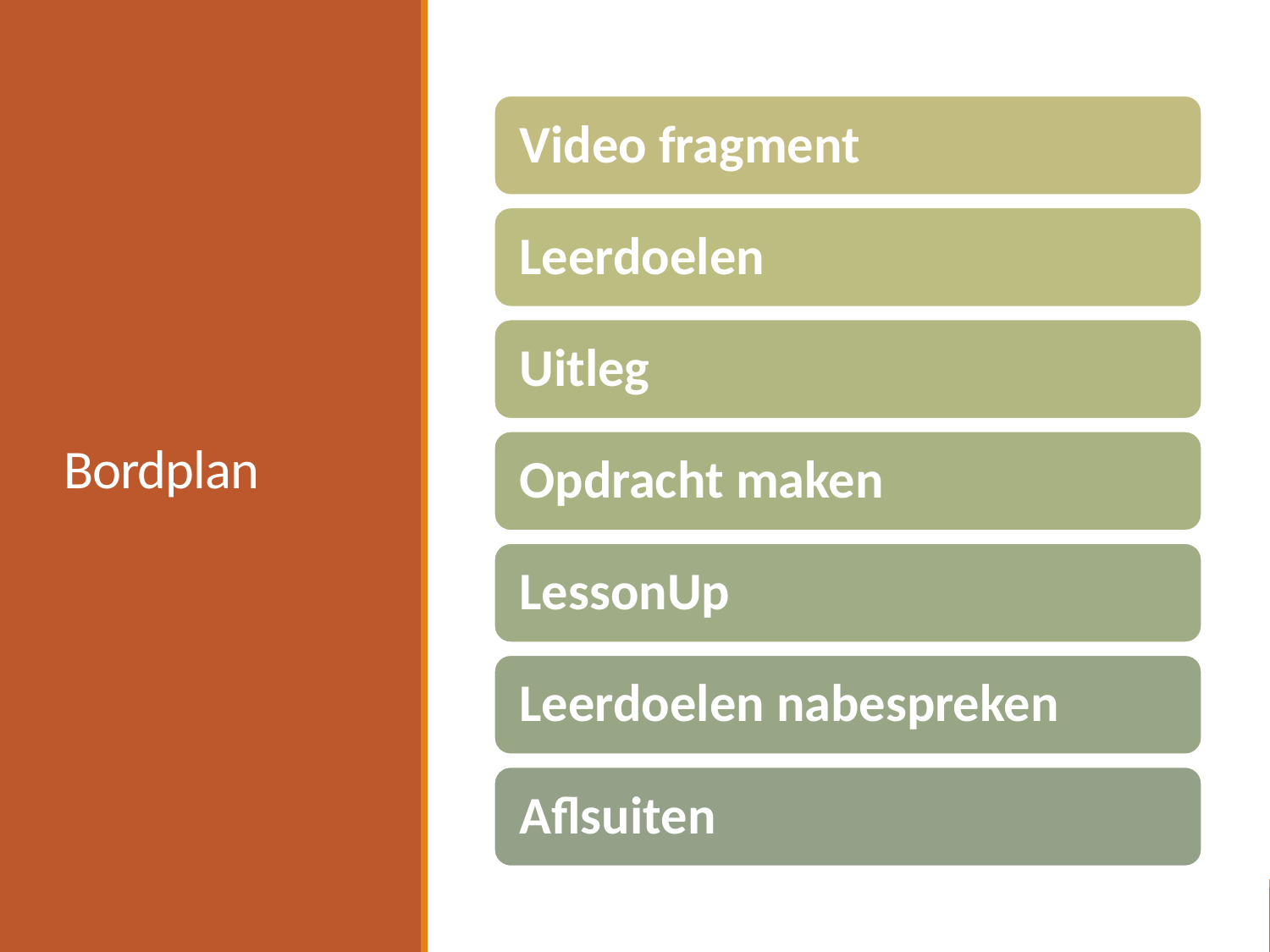

# Bordplan
Video fragment
Leerdoelen
Uitleg
Opdracht maken
LessonUp
Leerdoelen nabespreken
Aflsuiten